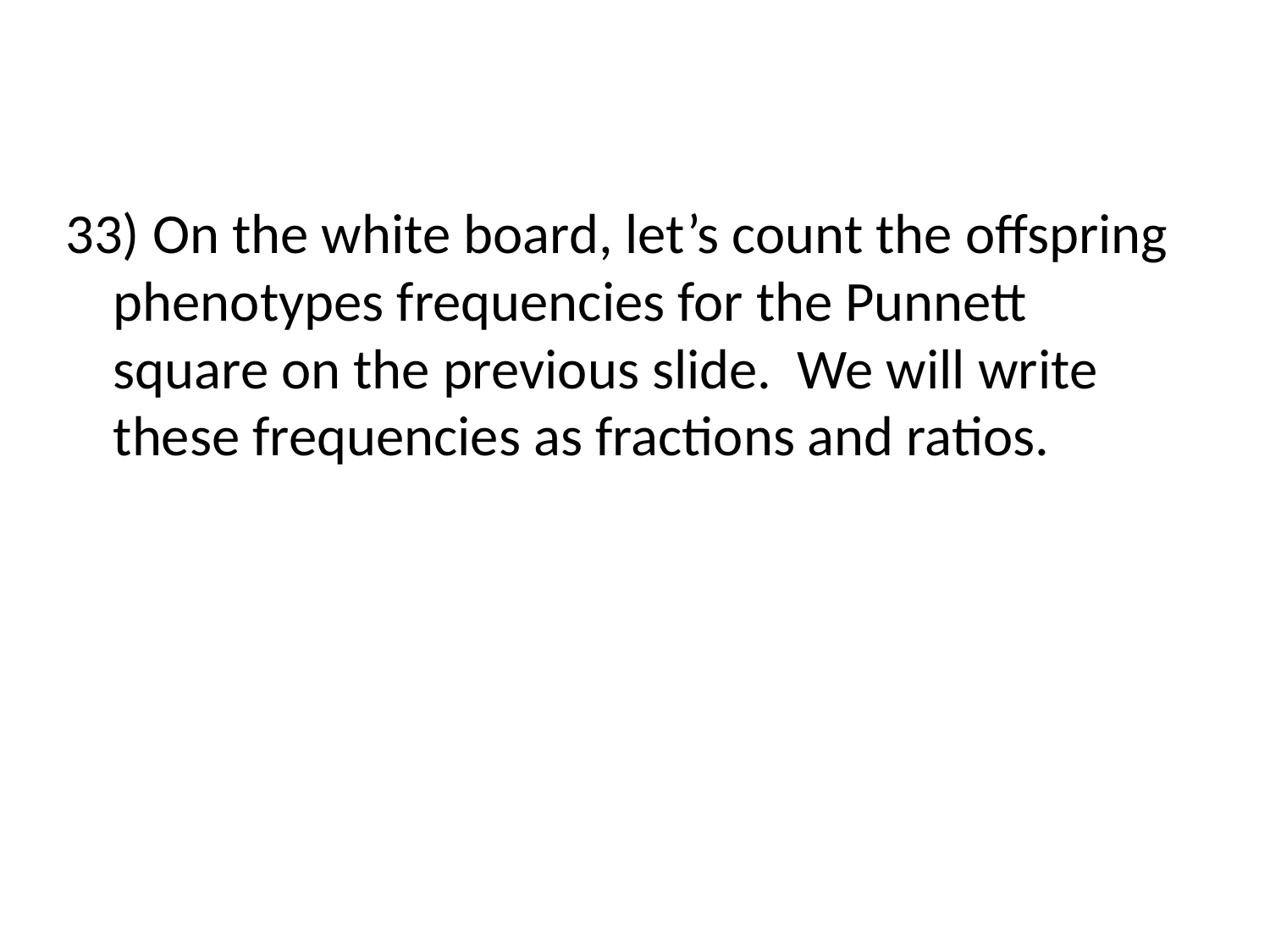

33) On the white board, let’s count the offspring phenotypes frequencies for the Punnett square on the previous slide.  We will write these frequencies as fractions and ratios.